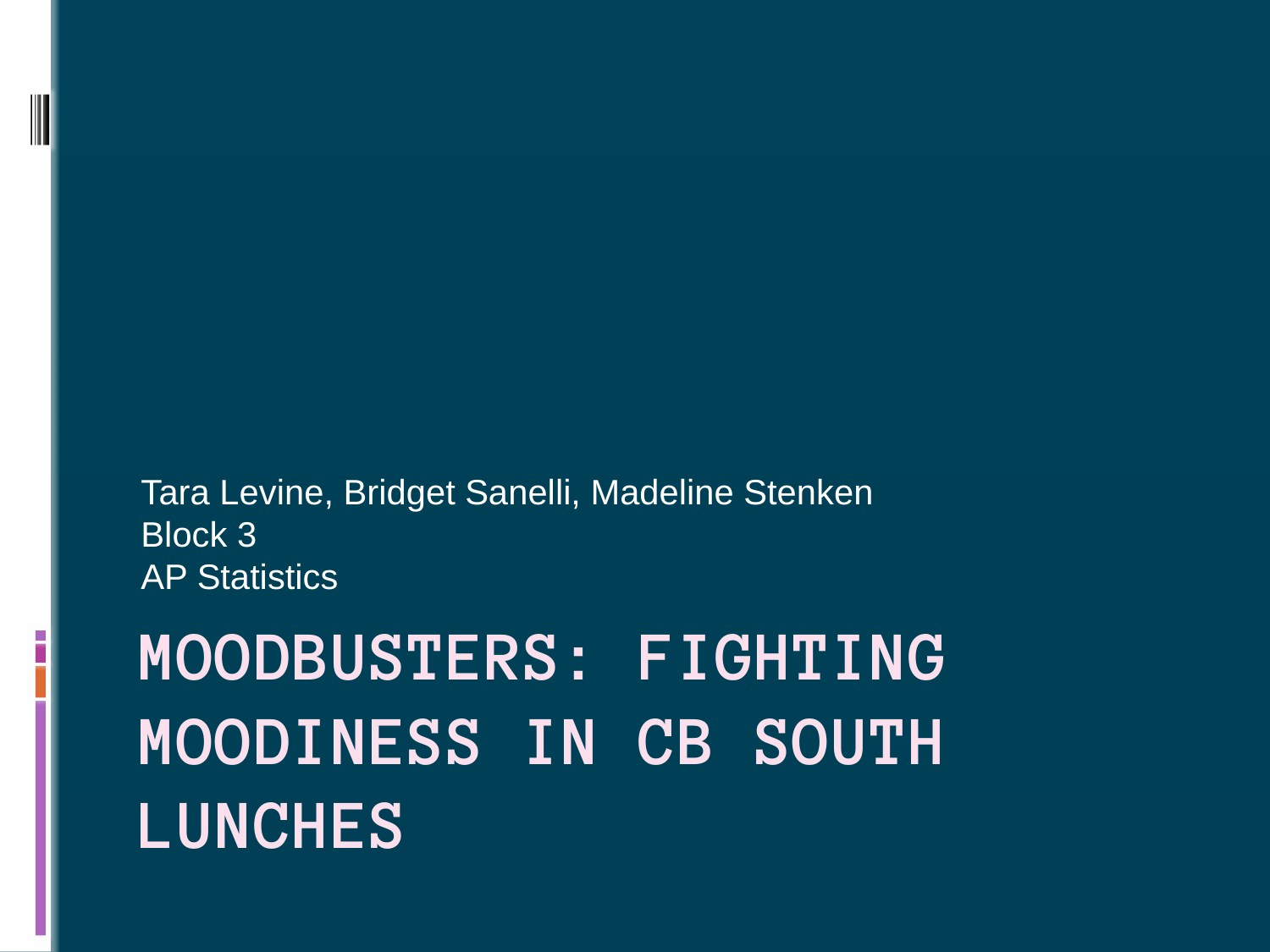

Tara Levine, Bridget Sanelli, Madeline Stenken
Block 3
AP Statistics
# Moodbusters: Fighting Moodiness in CB South Lunches